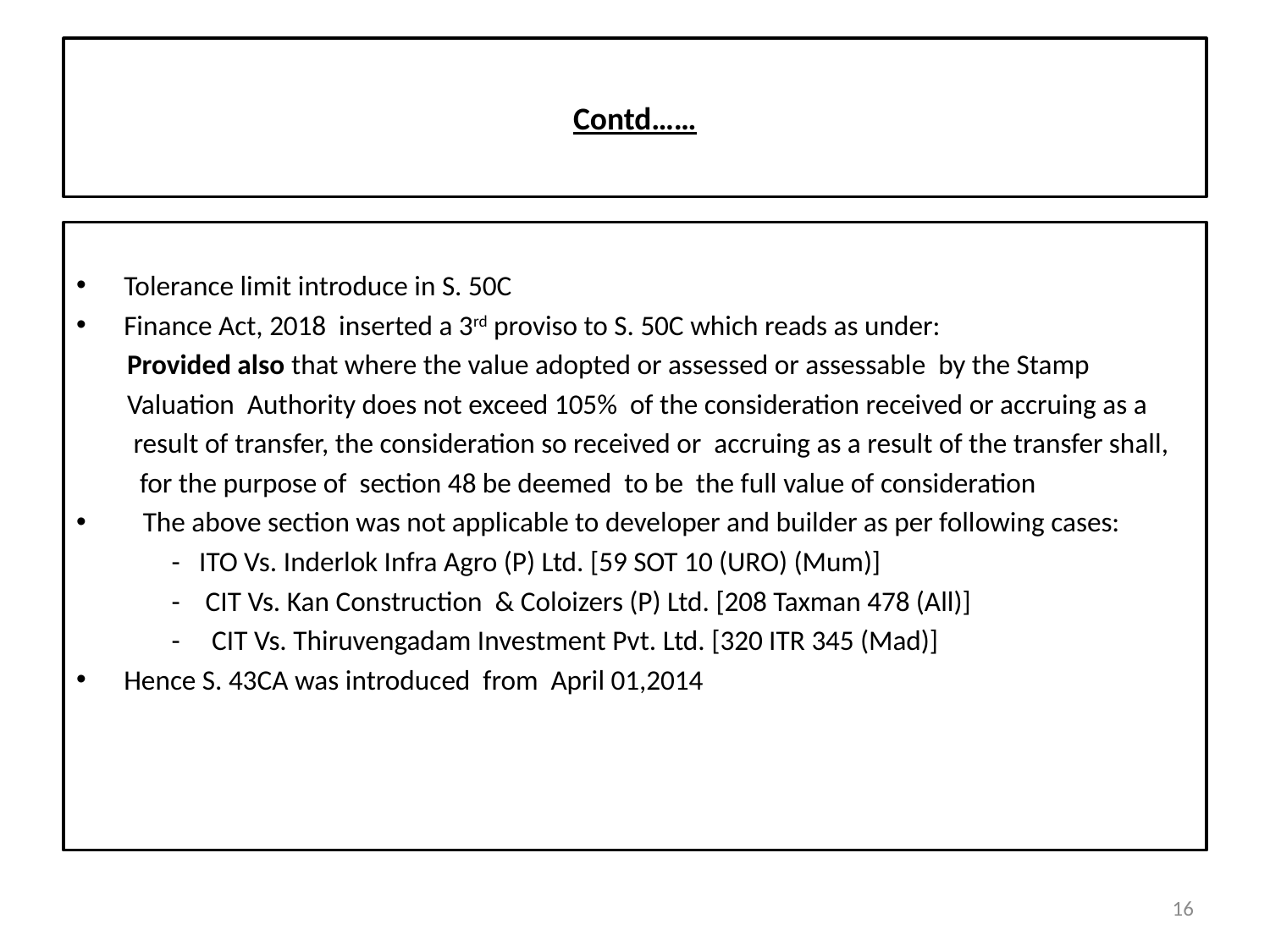

# Contd……

Tolerance limit introduce in S. 50C
Finance Act, 2018  inserted a 3rd proviso to S. 50C which reads as under:
        Provided also that where the value adopted or assessed or assessable  by the Stamp
        Valuation  Authority does not exceed 105%  of the consideration received or accruing as a
         result of transfer, the consideration so received or  accruing as a result of the transfer shall,
          for the purpose of  section 48 be deemed  to be  the full value of consideration
   The above section was not applicable to developer and builder as per following cases:
               -   ITO Vs. Inderlok Infra Agro (P) Ltd. [59 SOT 10 (URO) (Mum)]
               -    CIT Vs. Kan Construction  & Coloizers (P) Ltd. [208 Taxman 478 (All)]
               -     CIT Vs. Thiruvengadam Investment Pvt. Ltd. [320 ITR 345 (Mad)]
Hence S. 43CA was introduced  from  April 01,2014
16